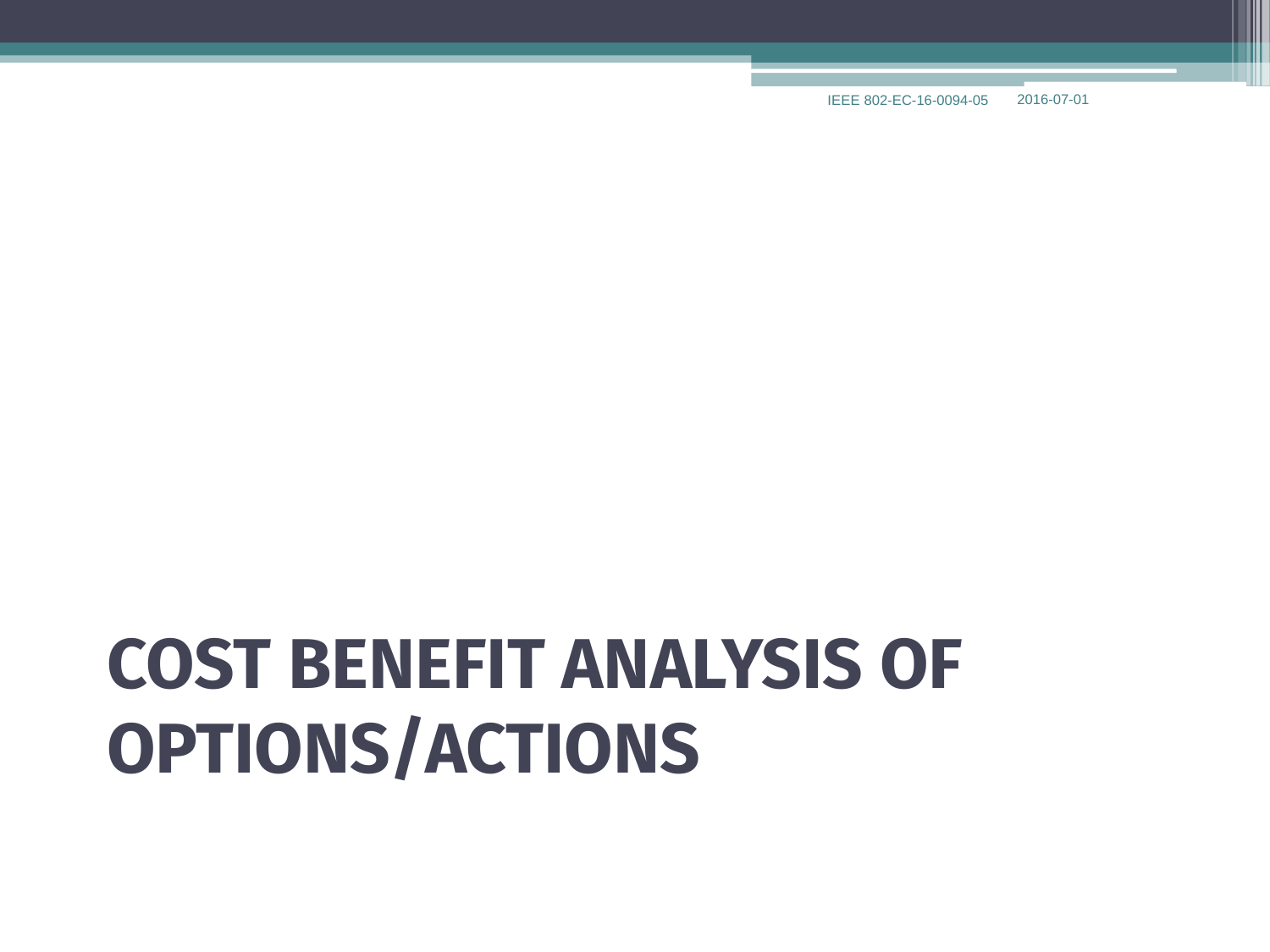

9

# cost benefit analysis of options/actions